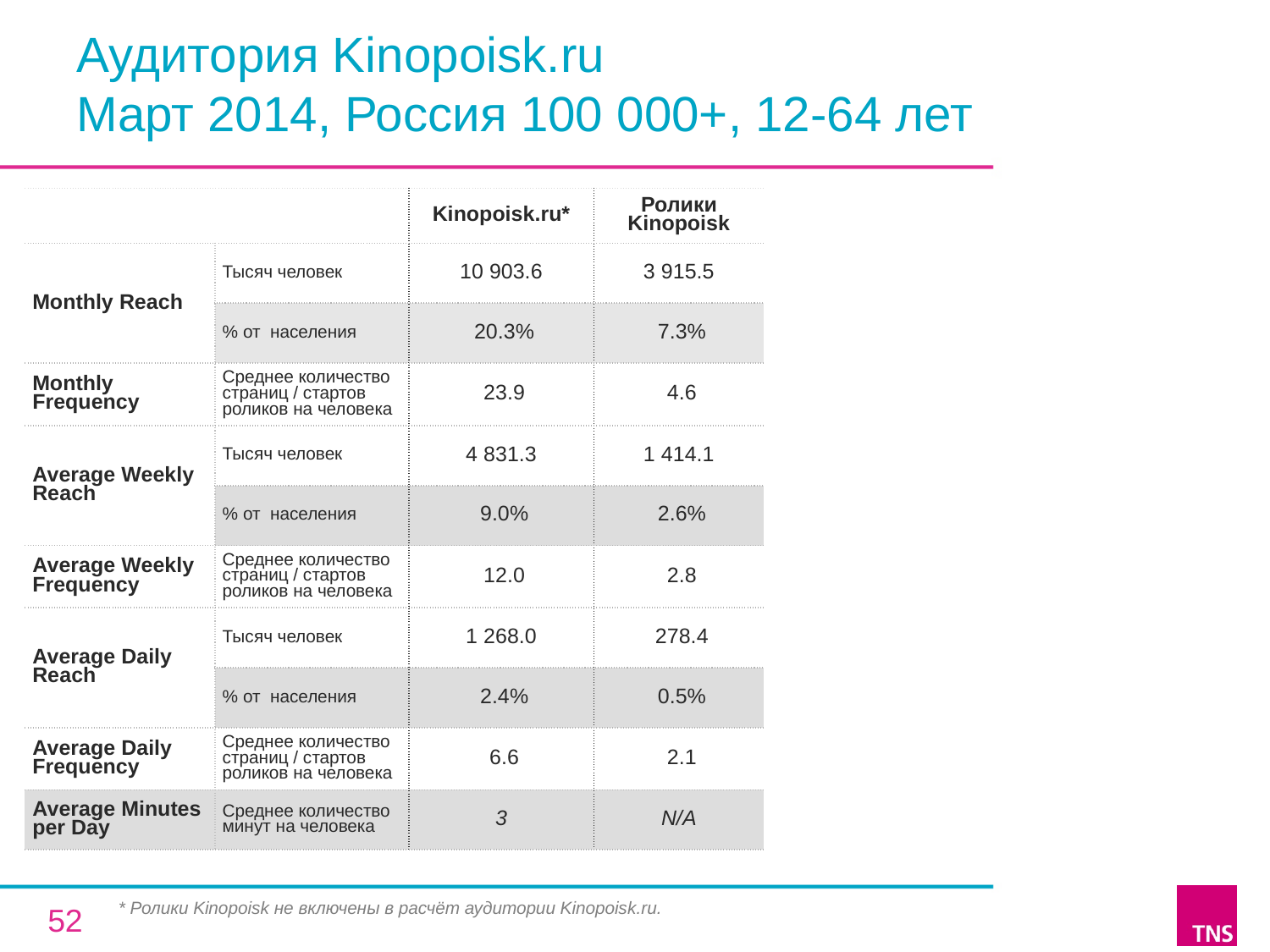

# Аудитория Kinopoisk.ru Март 2014, Россия 100 000+, 12-64 лет
|  |  | Kinopoisk.ru\* | Ролики Kinopoisk |
| --- | --- | --- | --- |
| Monthly Reach | Тысяч человек | 10 903.6 | 3 915.5 |
|  | % от населения | 20.3% | 7.3% |
| Monthly Frequency | Среднее количество страниц / стартов роликов на человека | 23.9 | 4.6 |
| Average Weekly Reach | Тысяч человек | 4 831.3 | 1 414.1 |
|  | % от населения | 9.0% | 2.6% |
| Average Weekly Frequency | Среднее количество страниц / стартов роликов на человека | 12.0 | 2.8 |
| Average Daily Reach | Тысяч человек | 1 268.0 | 278.4 |
|  | % от населения | 2.4% | 0.5% |
| Average Daily Frequency | Среднее количество страниц / стартов роликов на человека | 6.6 | 2.1 |
| Average Minutes per Day | Среднее количество минут на человека | 3 | N/A |
* Ролики Kinopoisk не включены в расчёт аудитории Kinopoisk.ru.
52